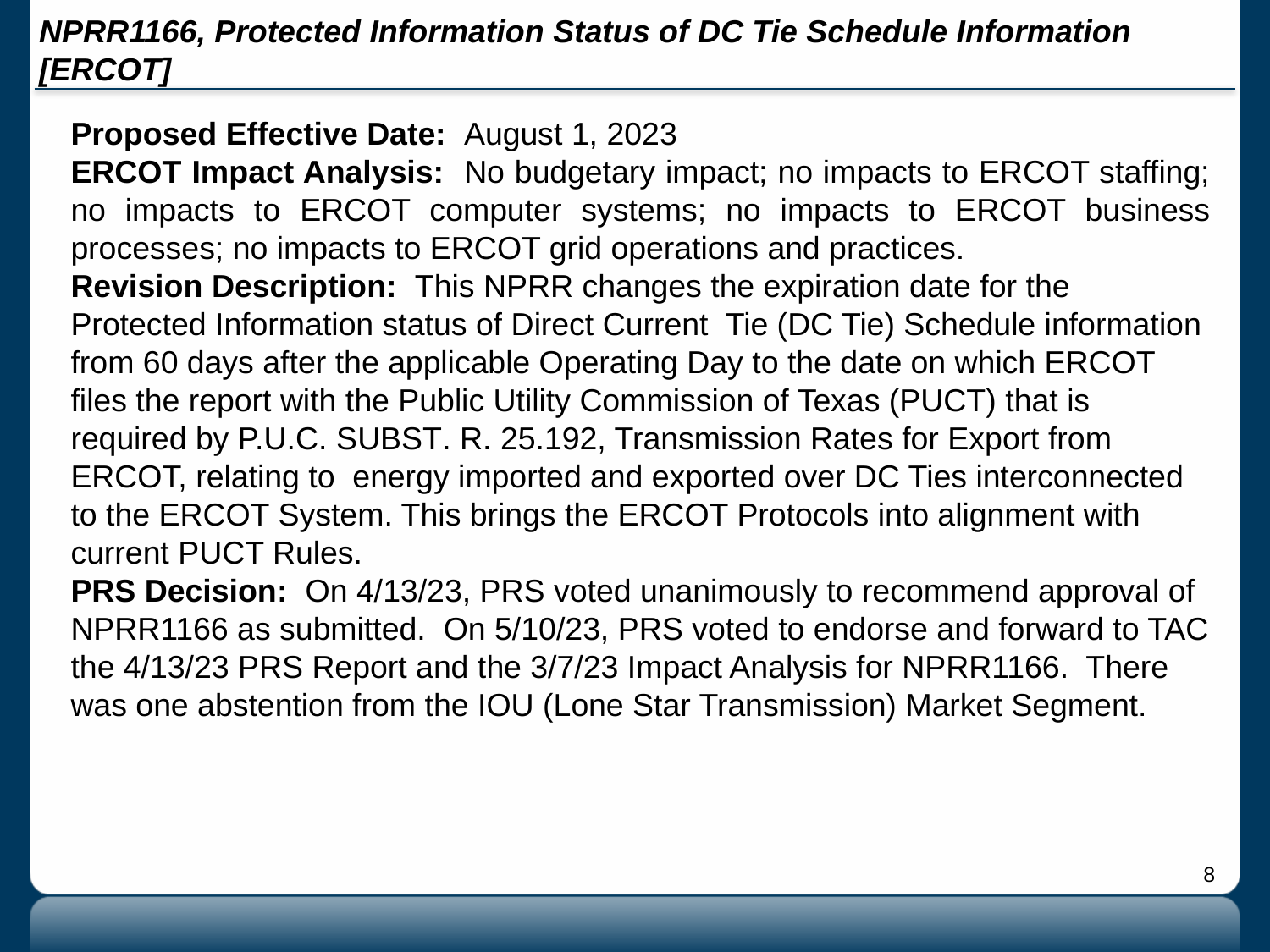

# NPRR1166, Protected Information Status of DC Tie Schedule Information [ERCOT]
Proposed Effective Date:  August 1, 2023
ERCOT Impact Analysis:  No budgetary impact; no impacts to ERCOT staffing; no impacts to ERCOT computer systems; no impacts to ERCOT business processes; no impacts to ERCOT grid operations and practices.
Revision Description:  This NPRR changes the expiration date for the Protected Information status of Direct Current  Tie (DC Tie) Schedule information from 60 days after the applicable Operating Day to the date on which ERCOT files the report with the Public Utility Commission of Texas (PUCT) that is required by P.U.C. Subst. R. 25.192, Transmission Rates for Export from ERCOT, relating to  energy imported and exported over DC Ties interconnected to the ERCOT System. This brings the ERCOT Protocols into alignment with current PUCT Rules.
PRS Decision:  On 4/13/23, PRS voted unanimously to recommend approval of NPRR1166 as submitted.  On 5/10/23, PRS voted to endorse and forward to TAC the 4/13/23 PRS Report and the 3/7/23 Impact Analysis for NPRR1166.  There was one abstention from the IOU (Lone Star Transmission) Market Segment.